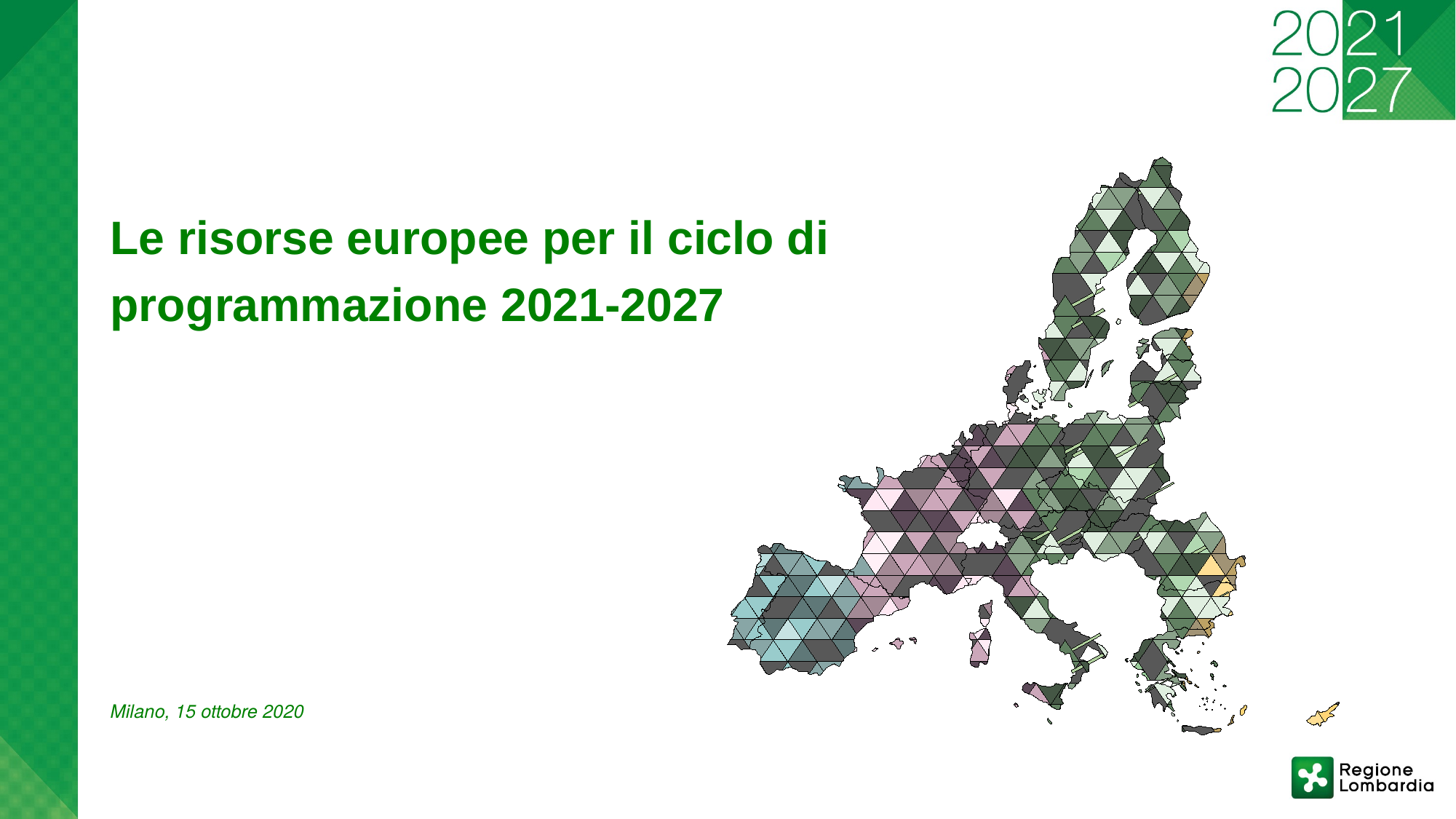

Le risorse europee per il ciclo di
programmazione 2021-2027

Milano, 15 ottobre 2020